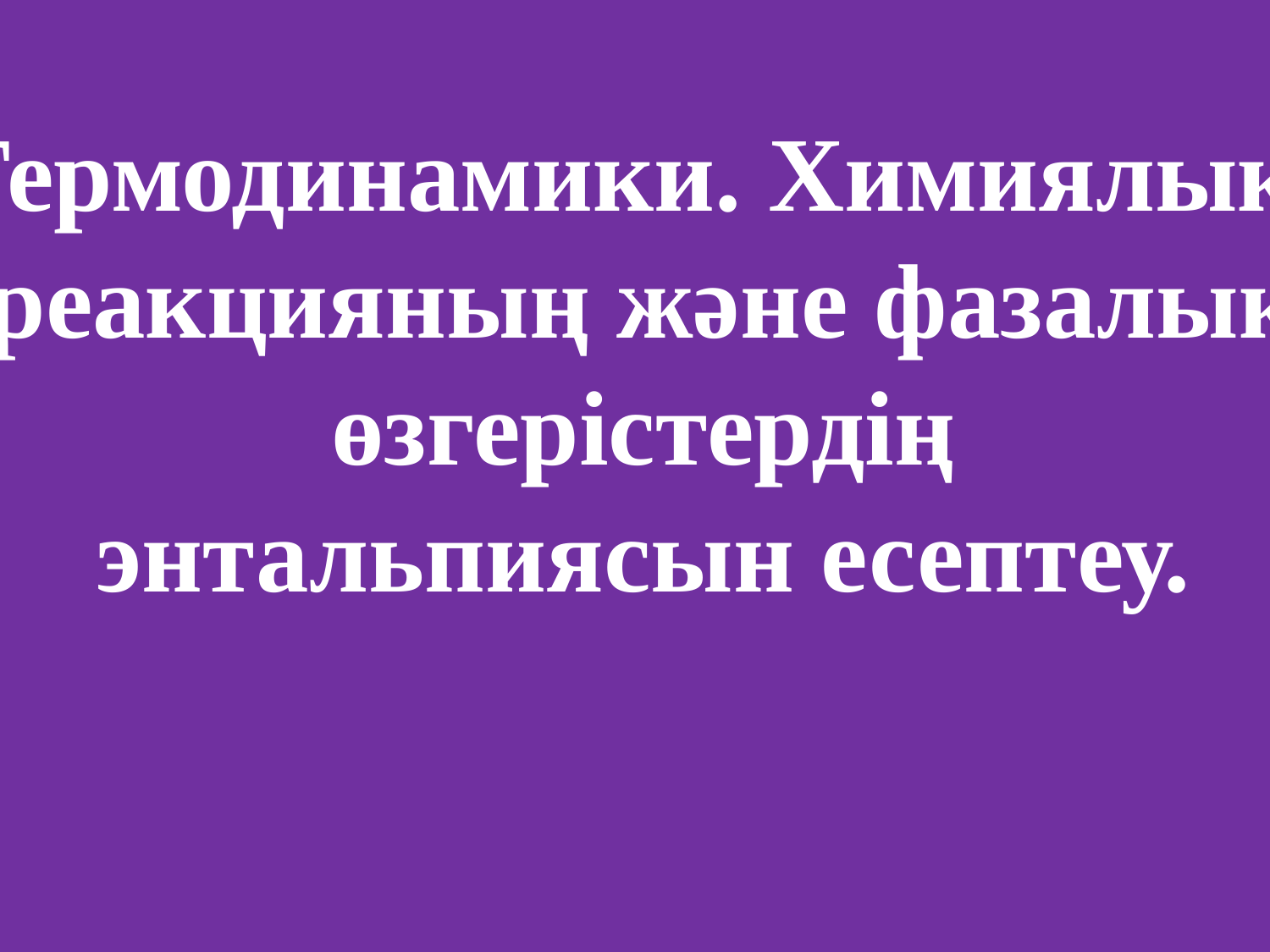

Термодинамики. Химиялық реакцияның және фазалық өзгерістердің энтальпиясын есептеу.

1